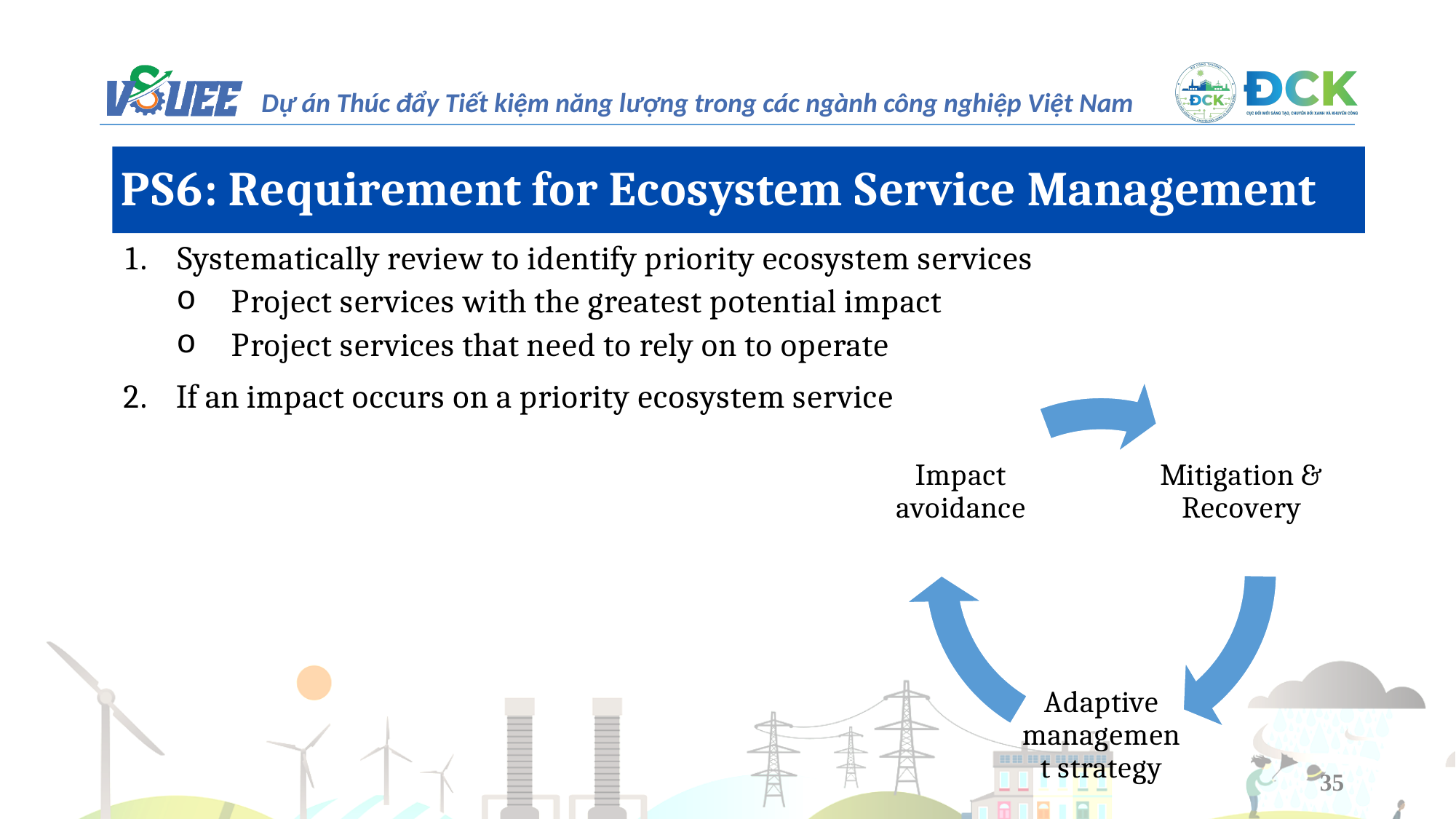

PS6: Requirement for Ecosystem Service Management
Systematically review to identify priority ecosystem services
Project services with the greatest potential impact
Project services that need to rely on to operate
If an impact occurs on a priority ecosystem service

Impact avoidance

Mitigation & Recovery

Adaptive management strategy
35